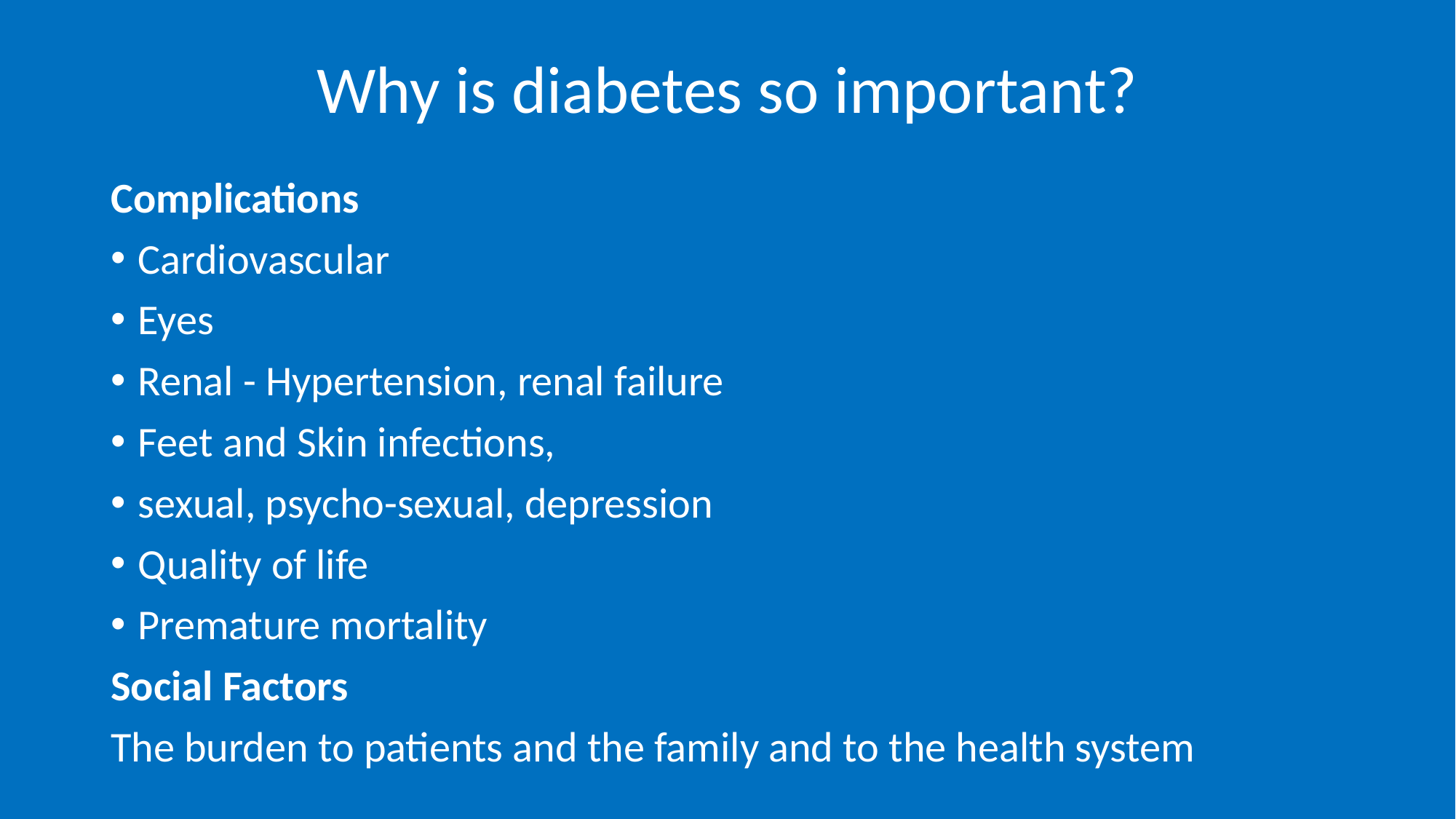

# Why is diabetes so important?
Complications
Cardiovascular
Eyes
Renal - Hypertension, renal failure
Feet and Skin infections,
sexual, psycho-sexual, depression
Quality of life
Premature mortality
Social Factors
The burden to patients and the family and to the health system